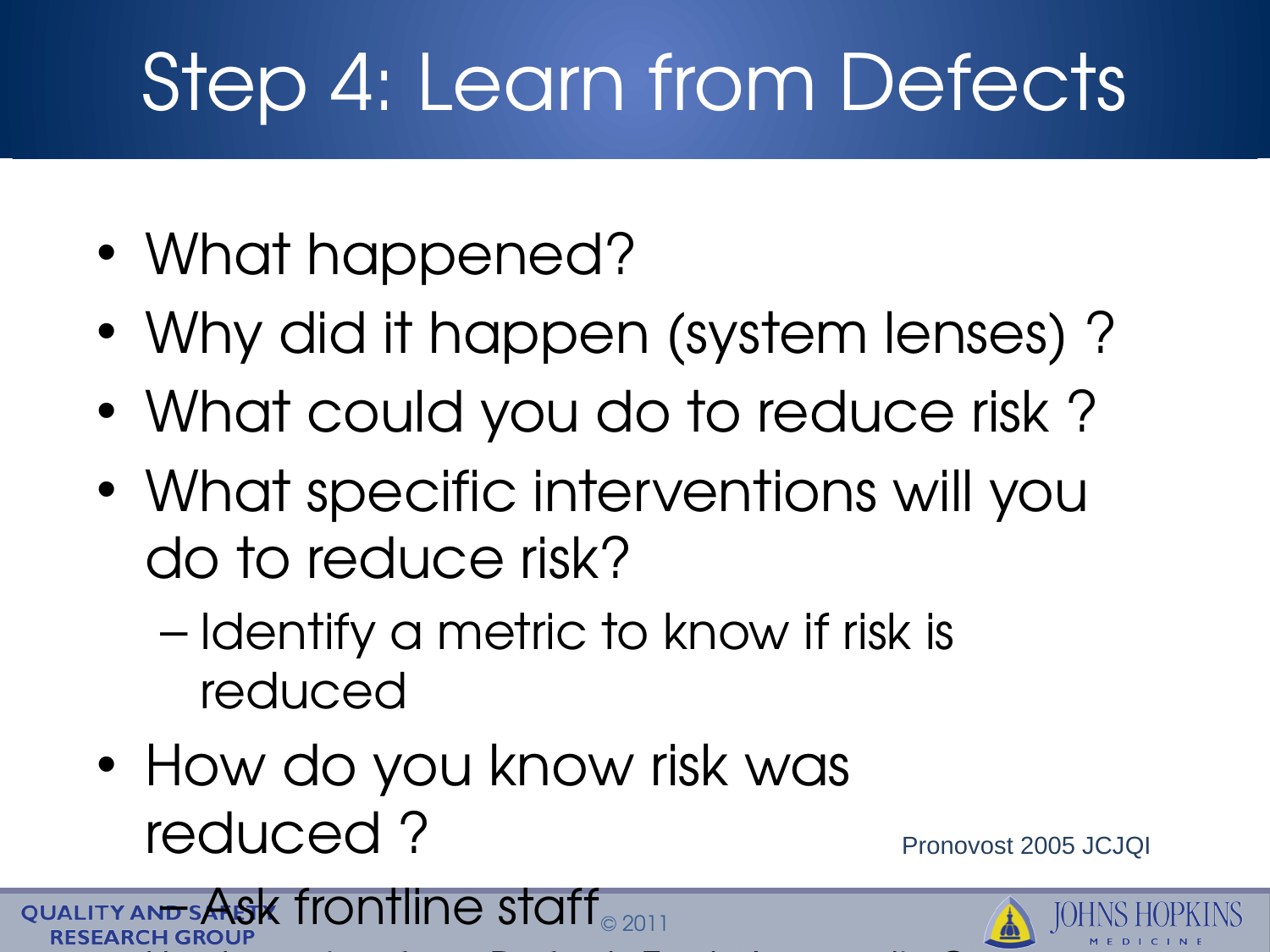

# Step 4: Learn from Defects
What happened?
Why did it happen (system lenses) ?
What could you do to reduce risk ?
What specific interventions will you do to reduce risk?
Identify a metric to know if risk is reduced
How do you know risk was reduced ?
Ask frontline staff
Use Learning from Defects Tool (Appendix G)
Pronovost 2005 JCJQI